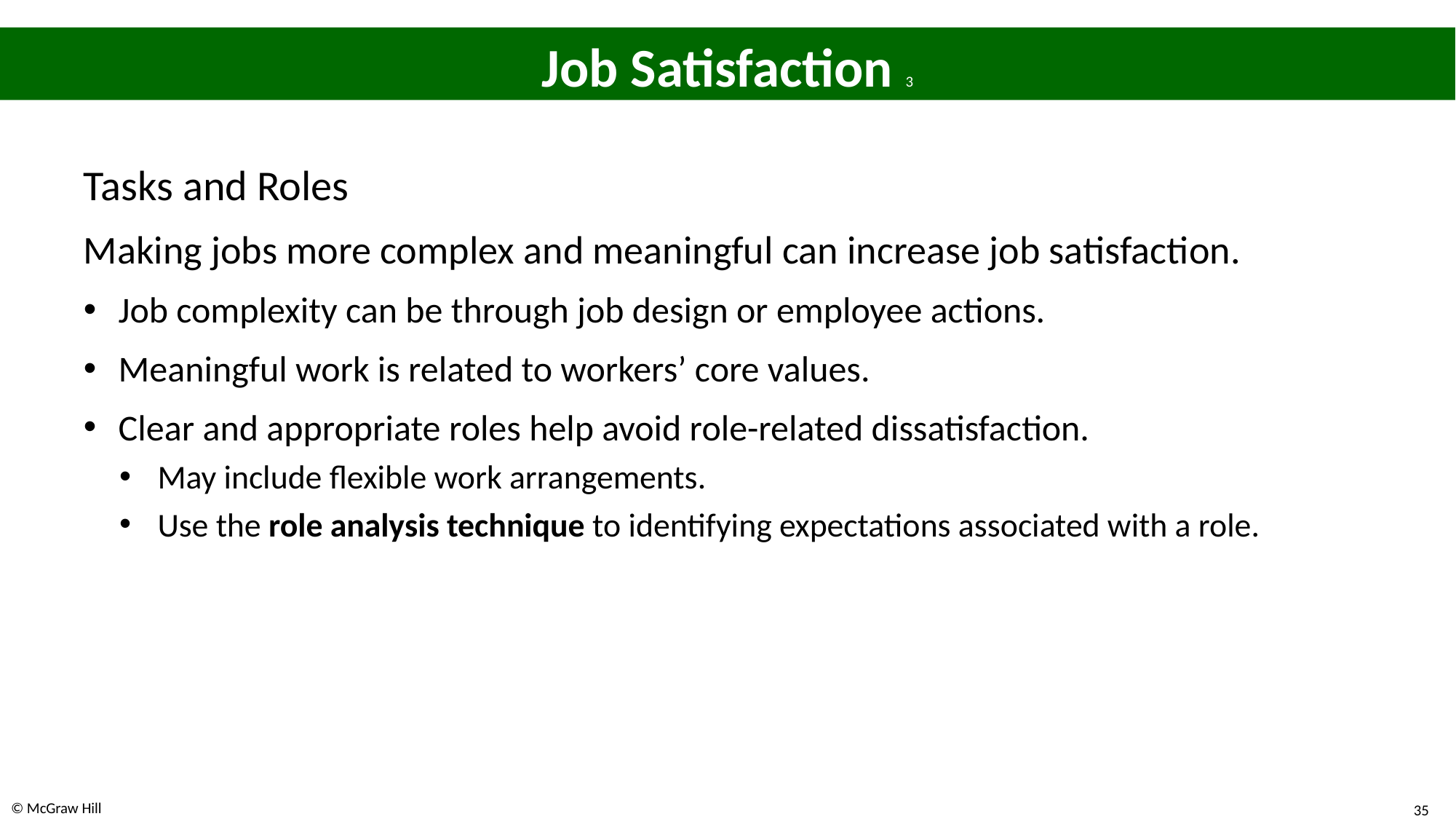

# Job Satisfaction 3
Tasks and Roles
Making jobs more complex and meaningful can increase job satisfaction.
Job complexity can be through job design or employee actions.
Meaningful work is related to workers’ core values.
Clear and appropriate roles help avoid role-related dissatisfaction.
May include flexible work arrangements.
Use the role analysis technique to identifying expectations associated with a role.